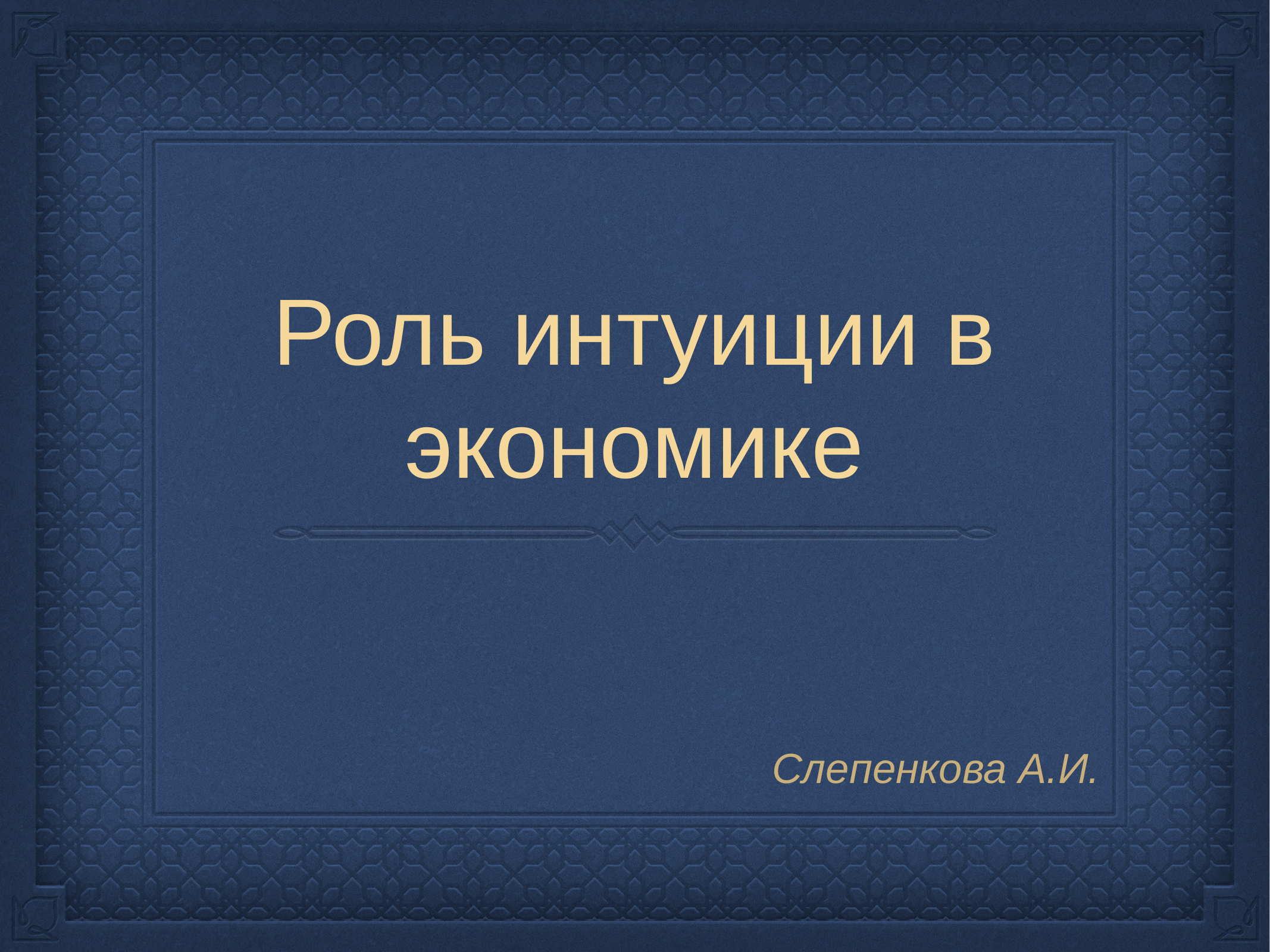

# Роль интуиции в экономике
Слепенкова А.И.